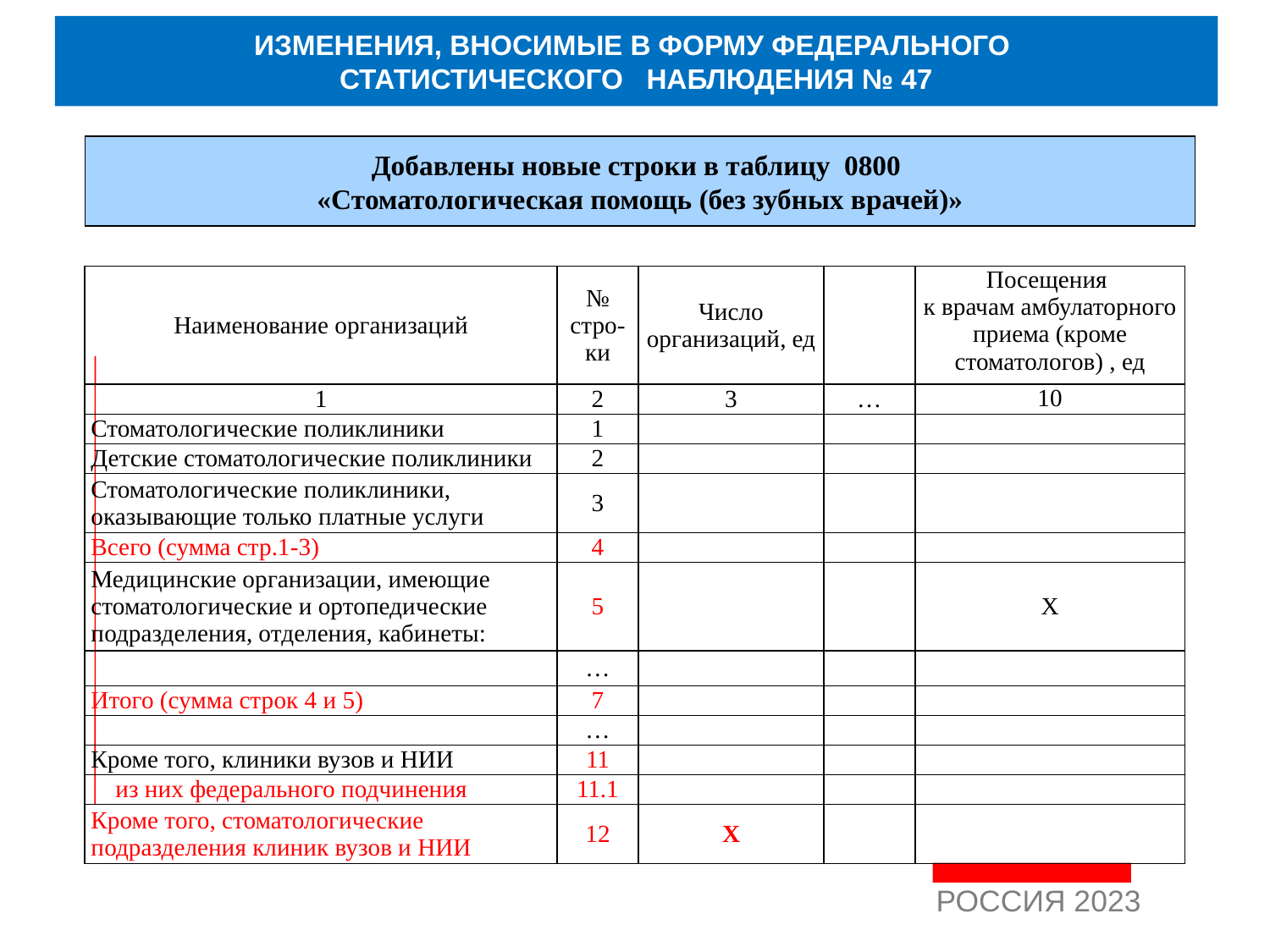

ИЗМЕНЕНИЯ, ВНОСИМЫЕ В ФОРМУ ФЕДЕРАЛЬНОГО
СТАТИСТИЧЕСКОГО   НАБЛЮДЕНИЯ № 47

Добавлены новые строки в таблицу  0800
«Стоматологическая помощь (без зубных врачей)»
| Наименование организаций | № стро-ки | Число организаций, ед |  | Посещения к врачам амбулаторного приема (кроме стоматологов) , ед |
| --- | --- | --- | --- | --- |
| 1 | 2 | 3 | … | 10 |
| Стоматологические поликлиники | 1 |  |  |  |
| Детские стоматологические поликлиники | 2 |  |  |  |
| Стоматологические поликлиники, оказывающие только платные услуги | 3 |  |  |  |
| Всего (сумма стр.1-3) | 4 |  |  |  |
| Медицинские организации, имеющие стоматологические и ортопедические подразделения, отделения, кабинеты: | 5 |  |  | Х |
|  | … |  |  |  |
| Итого (сумма строк 4 и 5) | 7 |  |  |  |
|  | … |  |  |  |
| Кроме того, клиники вузов и НИИ | 11 |  |  |  |
| из них федерального подчинения | 11.1 |  |  |  |
| Кроме того, стоматологические подразделения клиник вузов и НИИ | 12 | Х |  |  |

РОССИЯ 2023